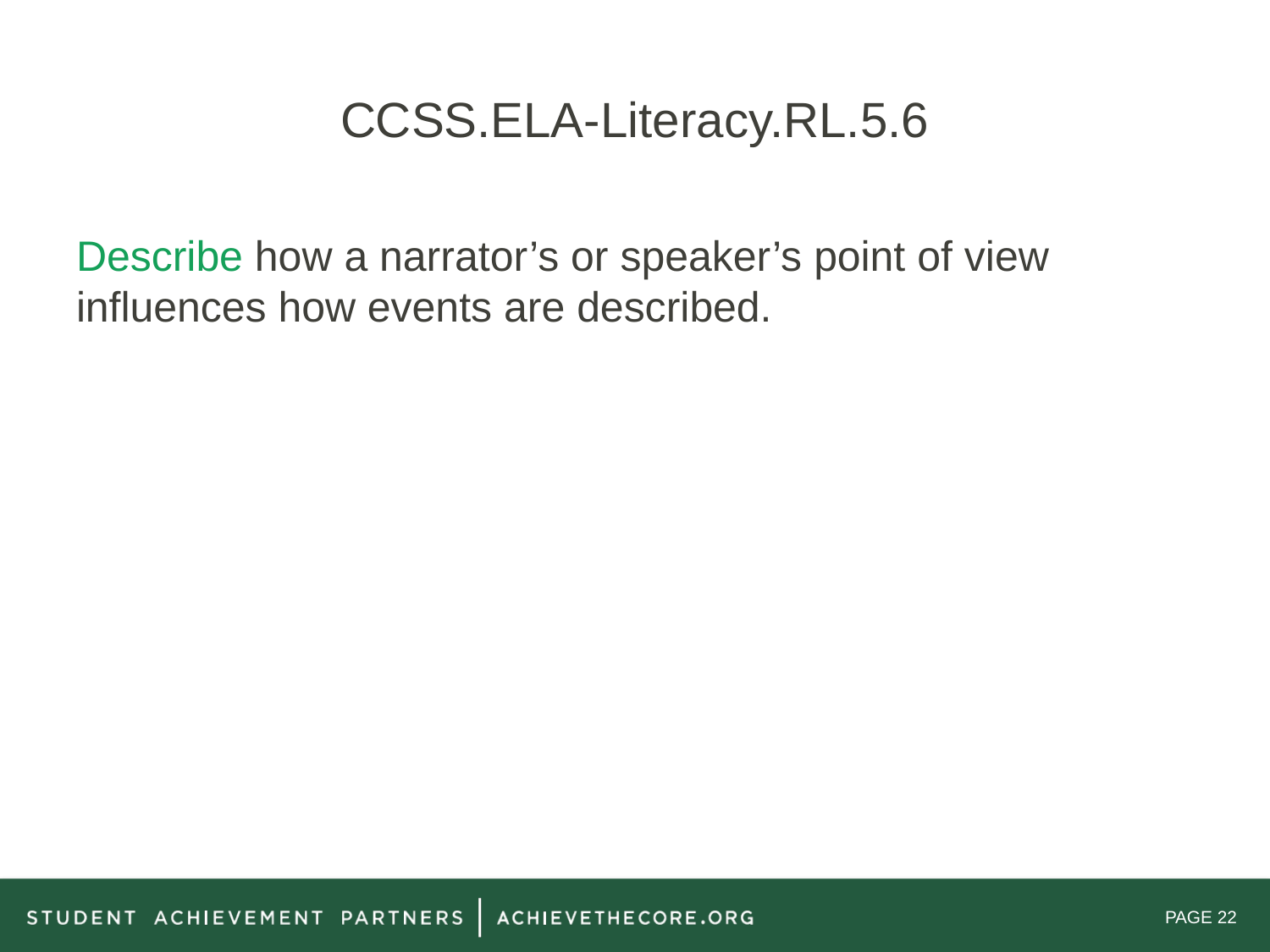

# CCSS.ELA-Literacy.RL.5.6
Describe how a narrator’s or speaker’s point of view influences how events are described.